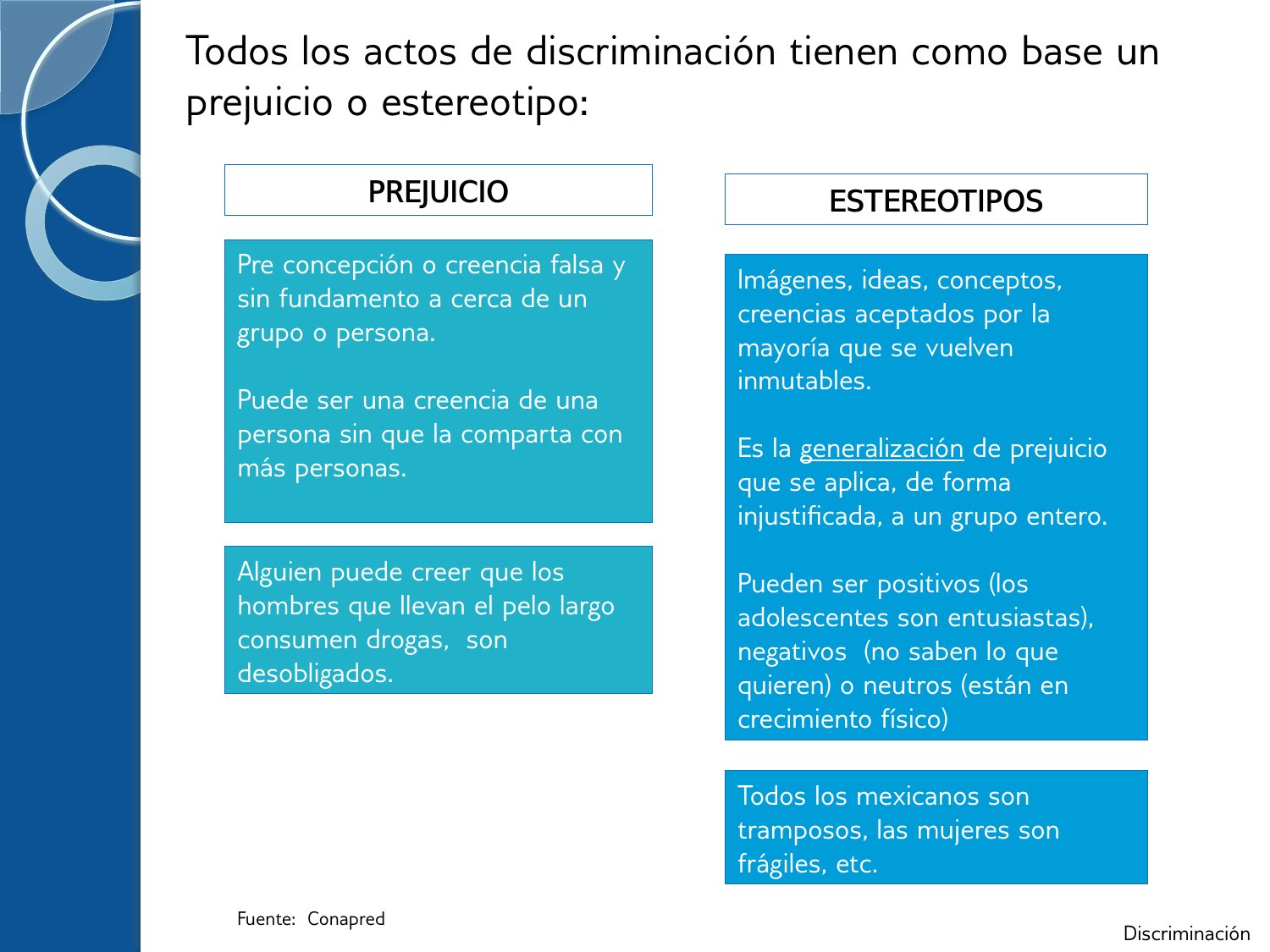

Todos los actos de discriminación tienen como base un prejuicio o estereotipo:

ESTIGMA
Desaprobación social severa de características o creencias personales que son percibidas como contrarias  o negativas a las normas culturales establecidas.

Por lo general, deriva de un atributo del que la persona no se puede escapar u ocultar: el color de piel, una discapacidad, el sexo, etc.
PREJUICIO
ESTEREOTIPOS
Pre concepción o creencia falsa y sin fundamento a cerca de un grupo o persona.

Puede ser una creencia de una persona sin que la comparta con más personas.

Imágenes, ideas, conceptos, creencias aceptados por la mayoría que se vuelven inmutables.

Es la generalización de prejuicio que se aplica, de forma injustificada, a un grupo entero.

Pueden ser positivos (los adolescentes son entusiastas), negativos  (no saben lo que quieren) o neutros (están en crecimiento físico)
Alguien puede creer que los hombres que llevan el pelo largo consumen drogas,  son desobligados.
Los tatuajes han sido asociados con el crimen, por tanto, una persona que tiene tatuajes será vinculada con prácticas criminales.
Todos los mexicanos son tramposos, las mujeres son frágiles, etc.
Fuente:  Conapred
Discriminación